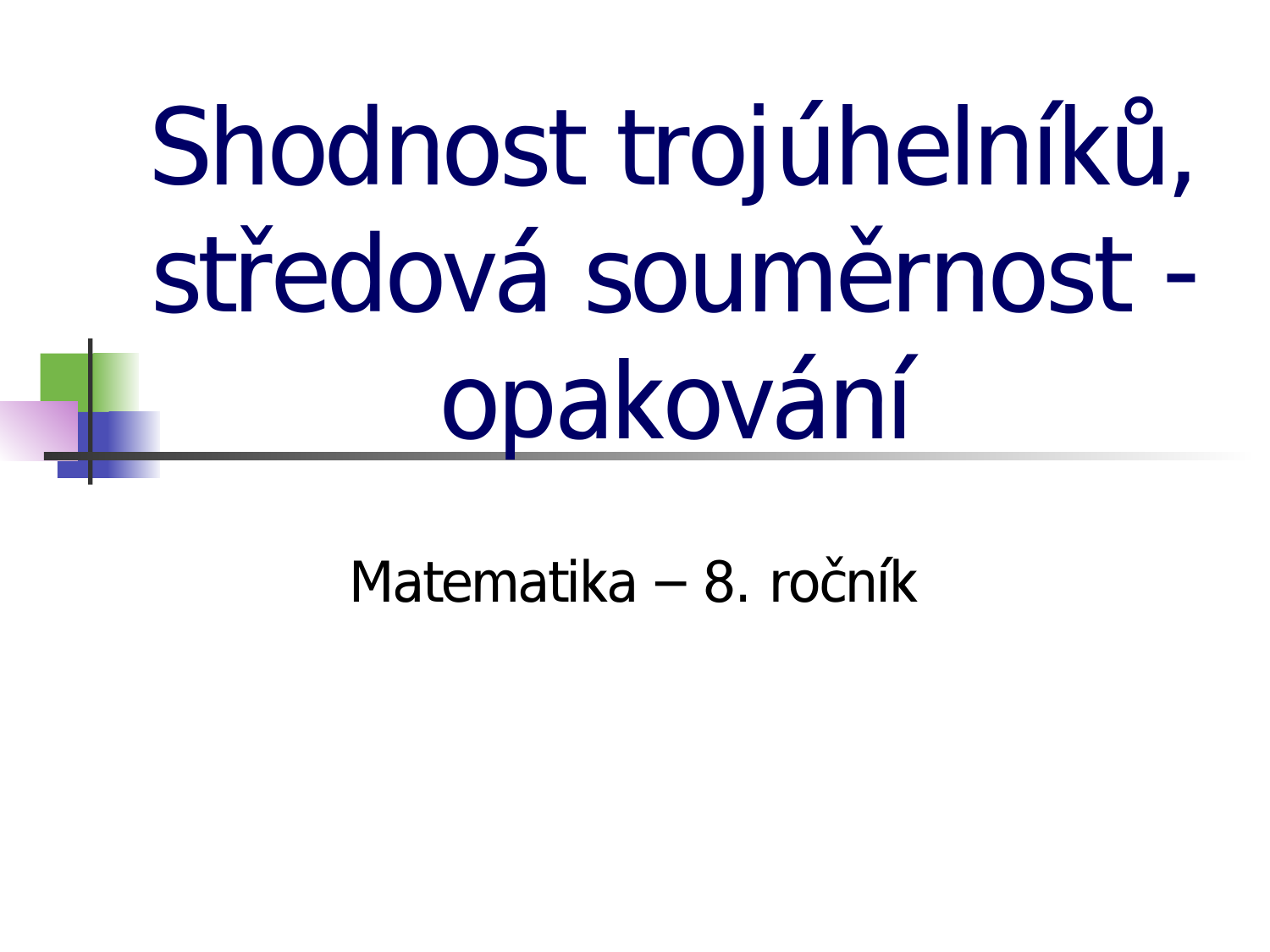

# Shodnost trojúhelníků, středová souměrnost - opakování
Matematika – 8. ročník